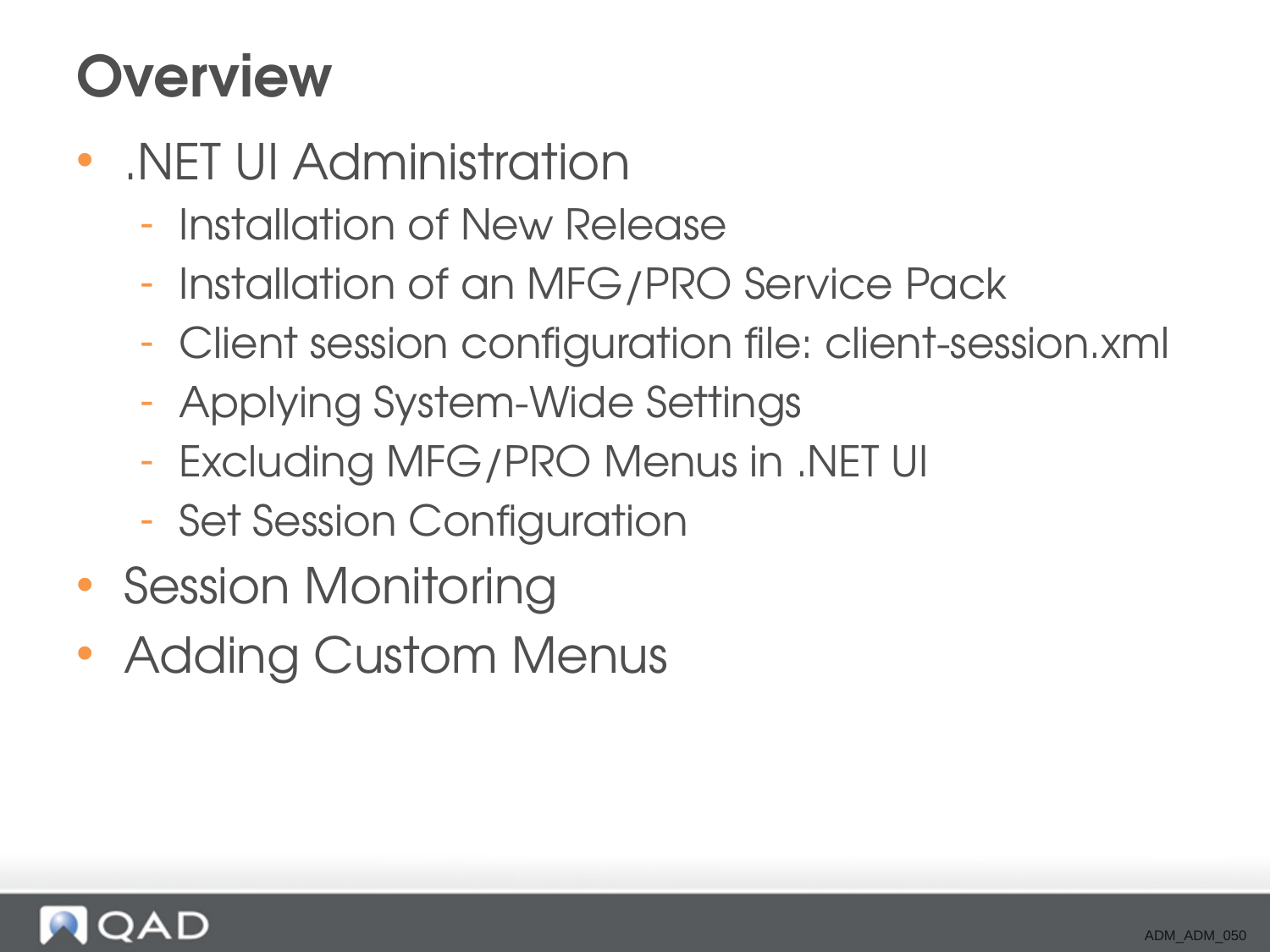

# Overview
.NET UI Administration
Installation of New Release
Installation of an MFG/PRO Service Pack
Client session configuration file: client-session.xml
Applying System-Wide Settings
Excluding MFG/PRO Menus in .NET UI
Set Session Configuration
Session Monitoring
Adding Custom Menus

ADM_ADM_050